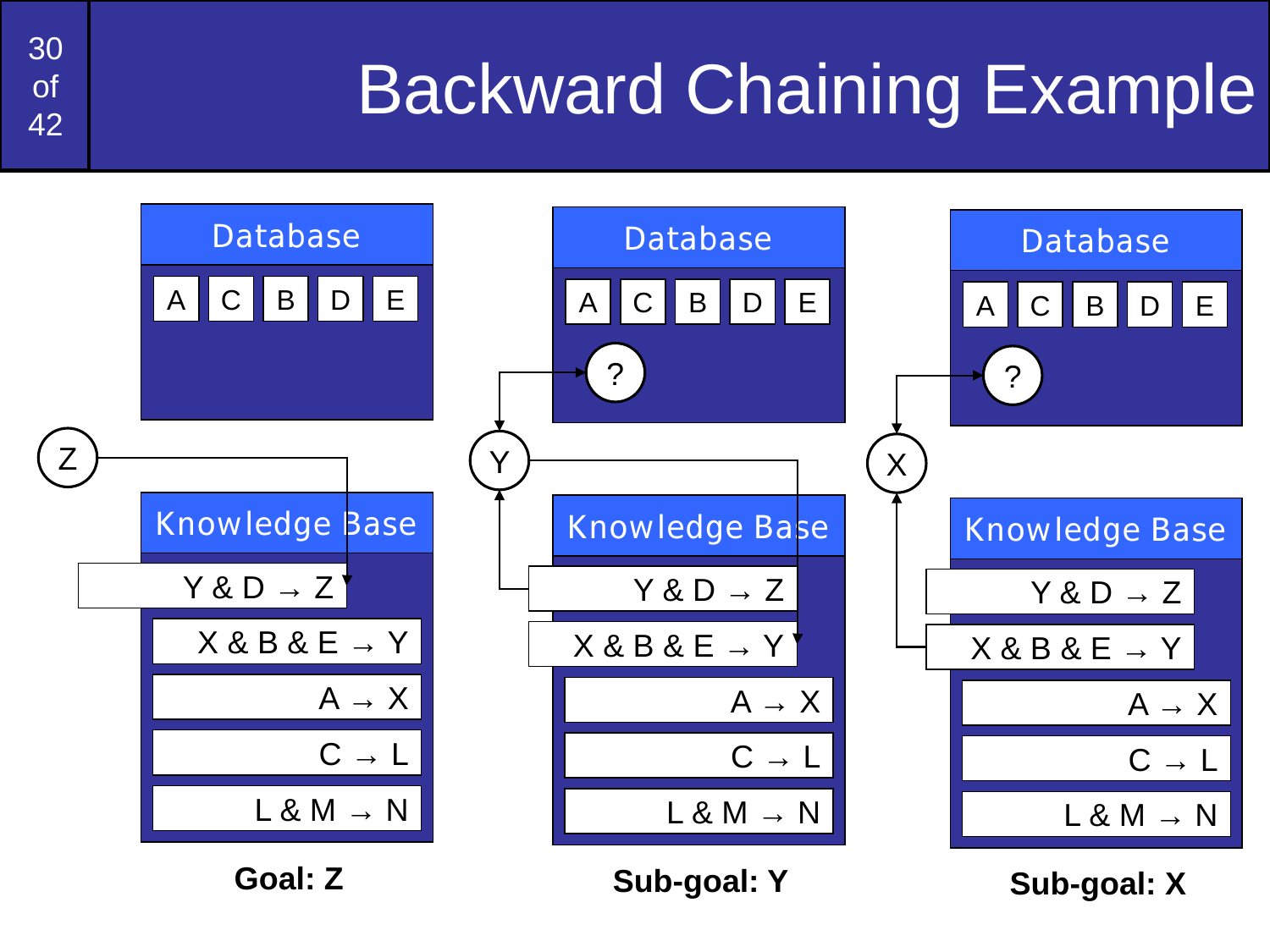

# Backward Chaining Example
Database

A
C
B
D
E
Database

A
C
B
D
E
Database

A
C
B
D
E
?
?
Z
Y
X
Knowledge Base
Knowledge Base
Knowledge Base

Y & D → Z
Y & D → Z
Y & D → Z
X & B & E → Y
X & B & E → Y
X & B & E → Y
A → X
A → X
A → X
C → L
C → L
C → L
L & M → N
L & M → N
L & M → N
Goal: Z
Sub-goal: Y
Sub-goal: X